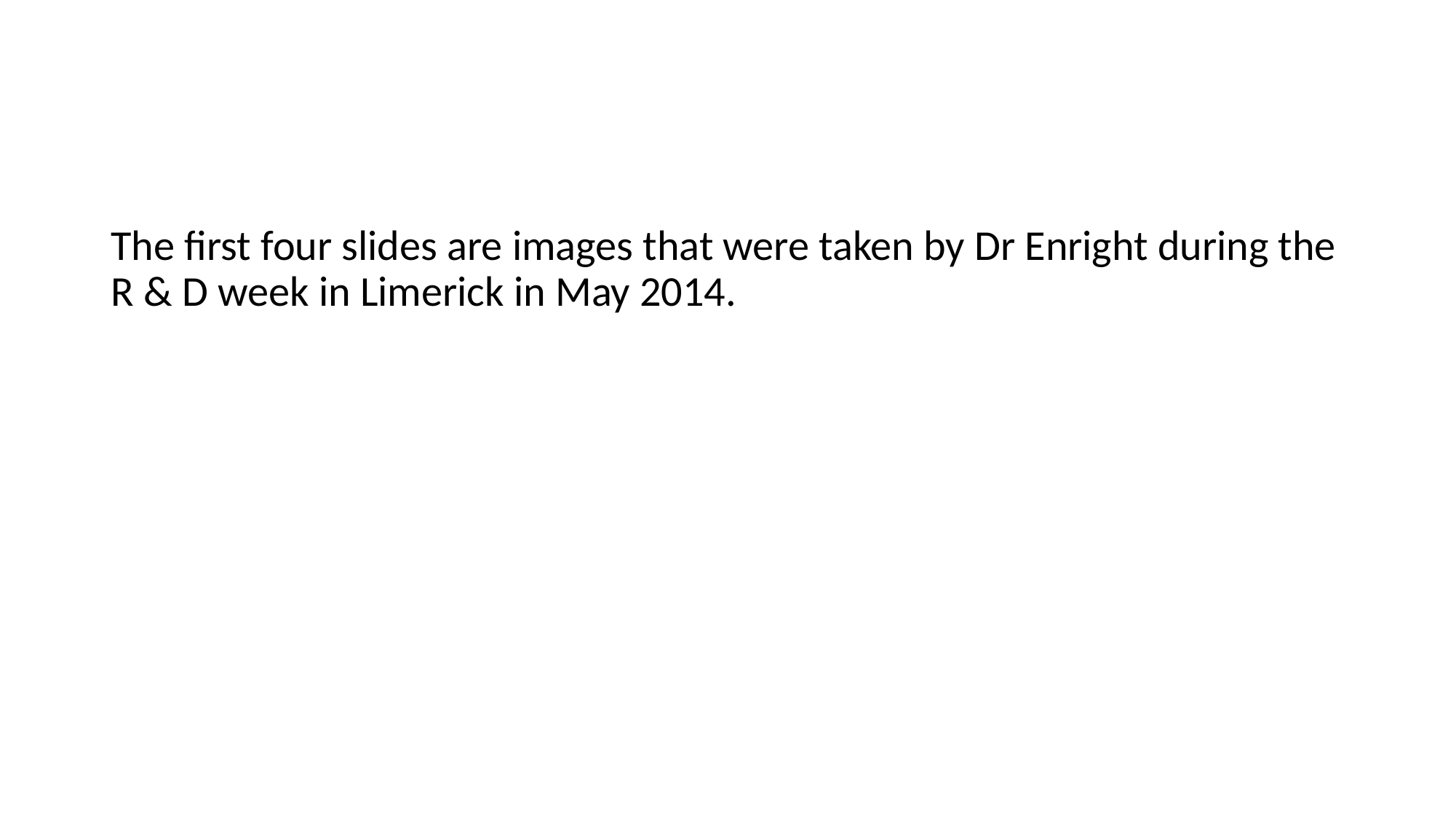

The first four slides are images that were taken by Dr Enright during the R & D week in Limerick in May 2014.